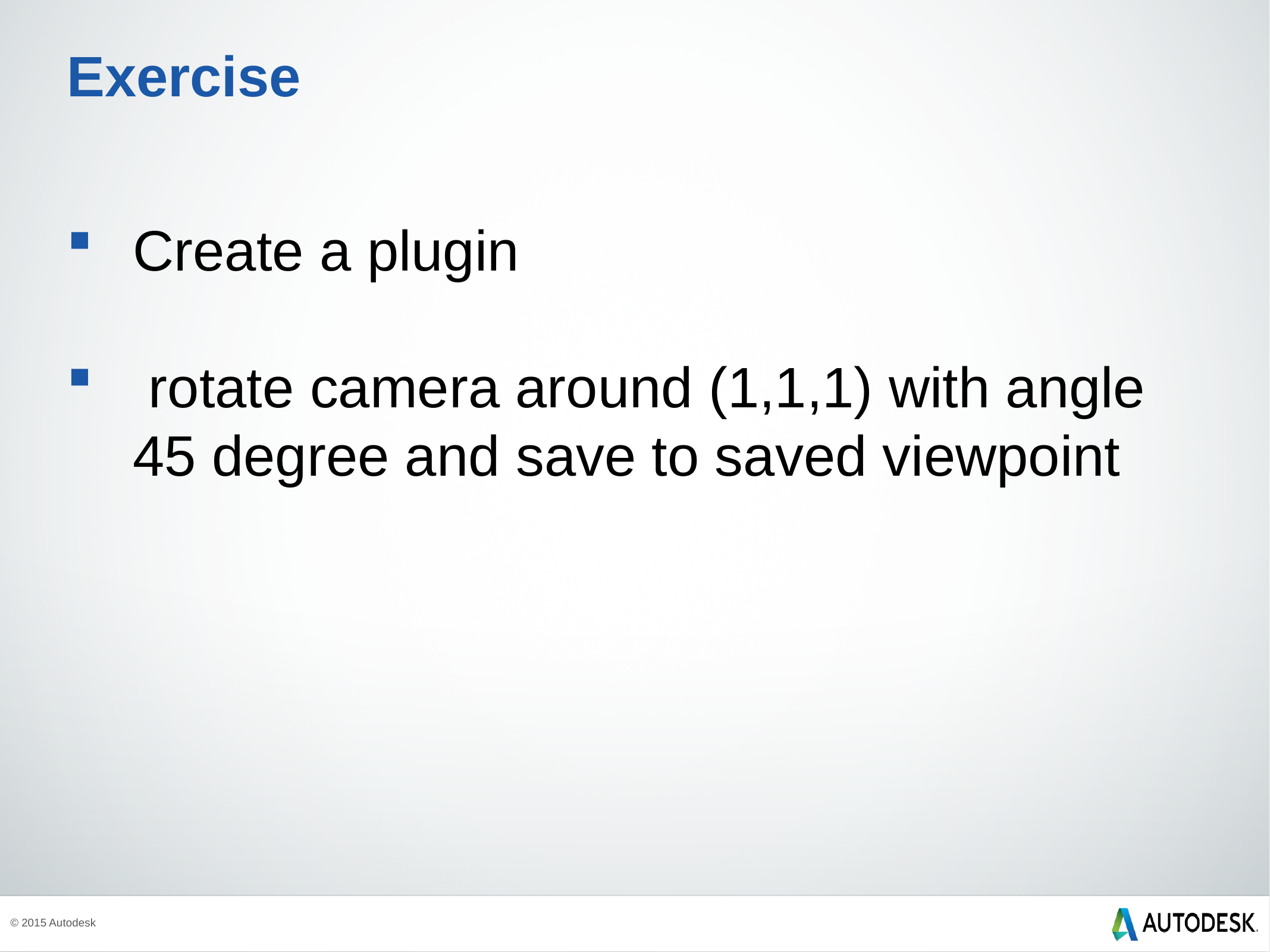

# Exercise
Create a plugin

 rotate camera around (1,1,1) with angle 45 degree and save to saved viewpoint